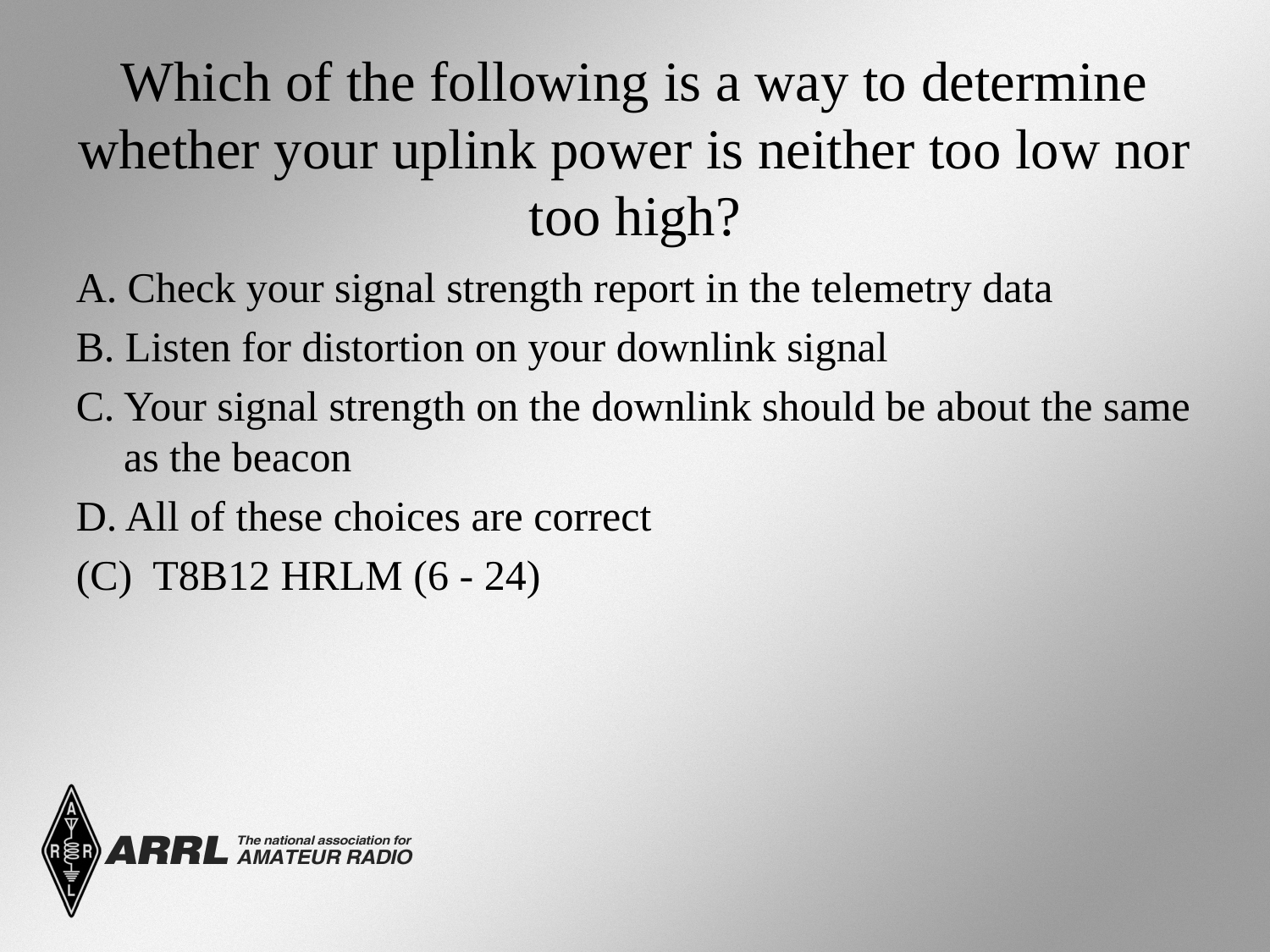

# Which of the following is a way to determine whether your uplink power is neither too low nor too high?
A. Check your signal strength report in the telemetry data
B. Listen for distortion on your downlink signal
C. Your signal strength on the downlink should be about the same as the beacon
D. All of these choices are correct
(C)  T8B12 HRLM (6 - 24)